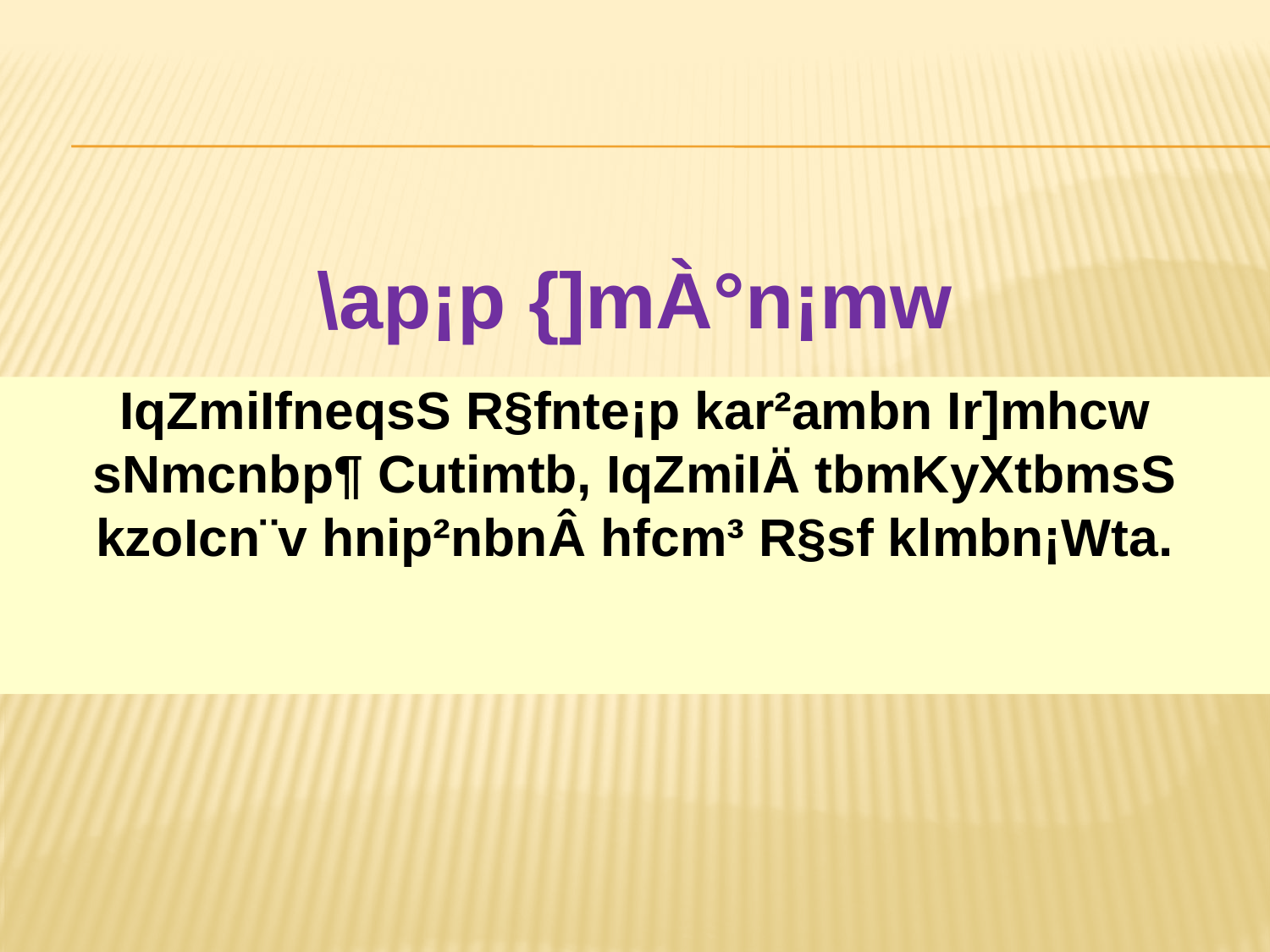

\ap¡p {]mÀ°n¡mw

IqZmiIfneqsS R§fnte¡p kar²ambn Ir]mhcw sNmcnbp¶ Cutimtb, IqZmiIÄ tbmKyXtbmsS kzoIcn¨v hnip²nbnÂ hfcm³ R§sf klmbn¡Wta.